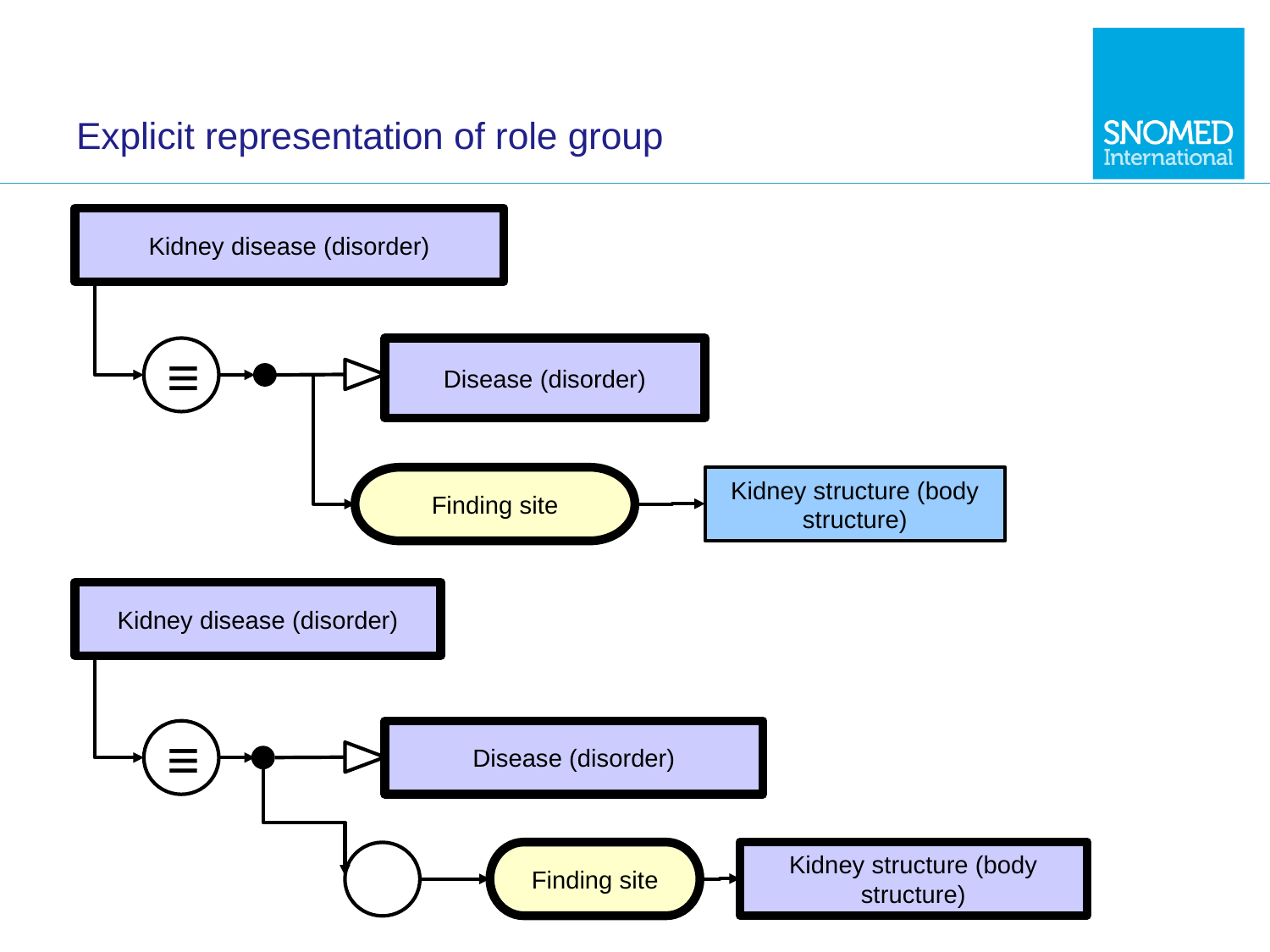

# Explicit representation of role group
Kidney disease (disorder)
≡
Disease (disorder)

Finding site
Kidney structure (body structure)
Kidney disease (disorder)
≡
Disease (disorder)

Kidney structure (body structure)
Finding site